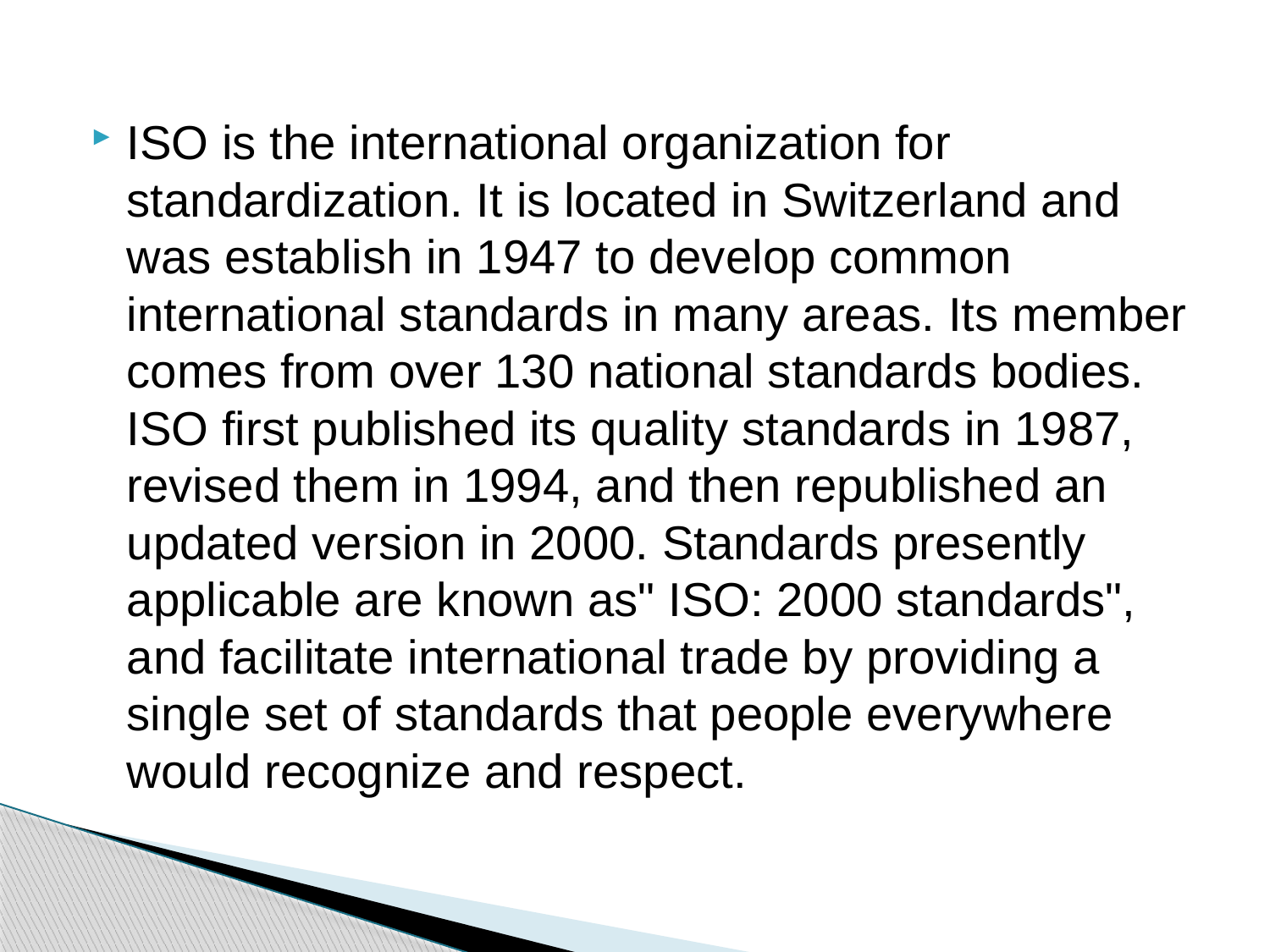

ISO is the international organization for standardization. It is located in Switzerland and was establish in 1947 to develop common international standards in many areas. Its member comes from over 130 national standards bodies. ISO first published its quality standards in 1987, revised them in 1994, and then republished an updated version in 2000. Standards presently applicable are known as" ISO: 2000 standards", and facilitate international trade by providing a single set of standards that people everywhere would recognize and respect.